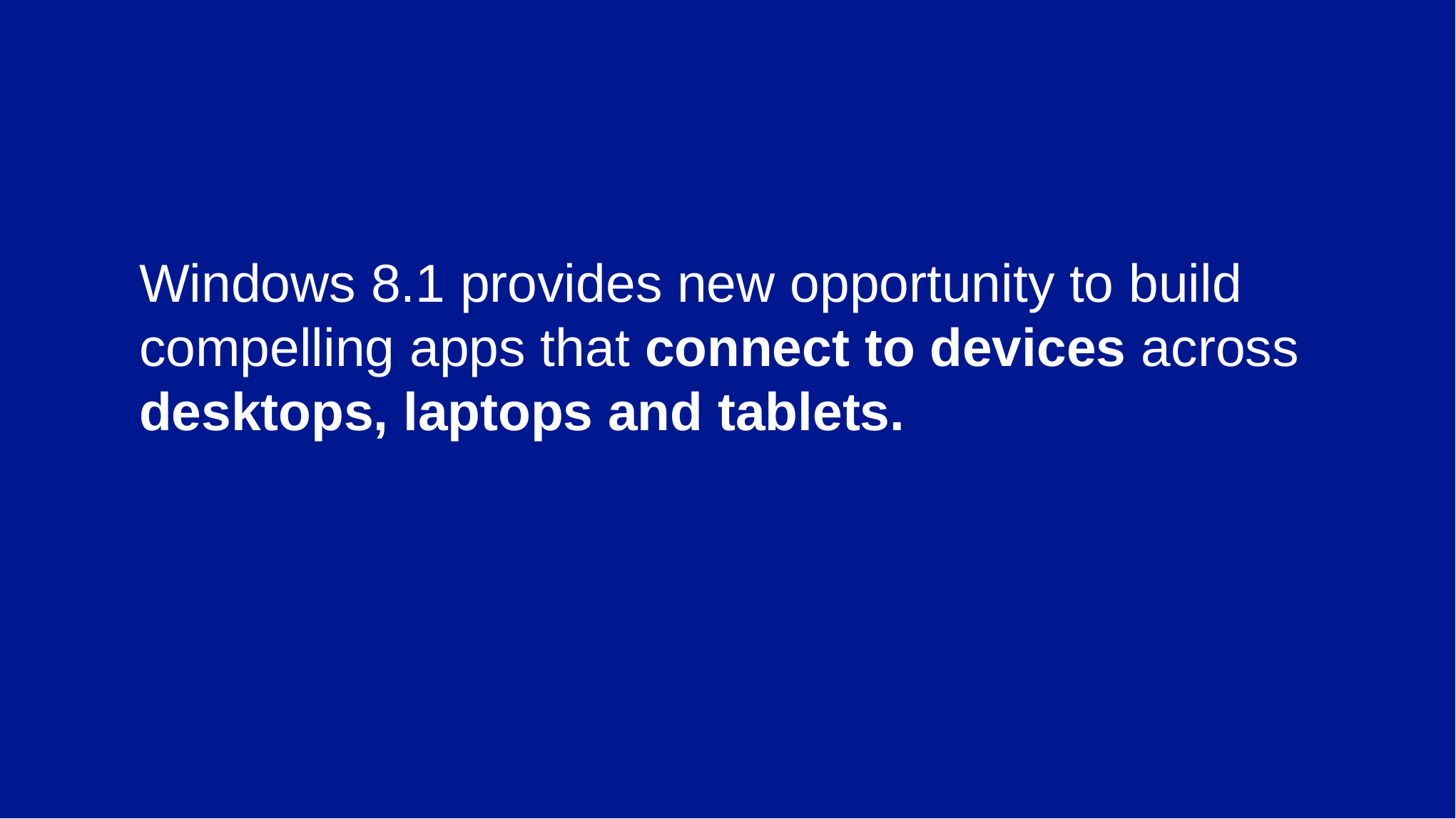

# Windows 8.1 provides new opportunity to build compelling apps that connect to devices across desktops, laptops and tablets.